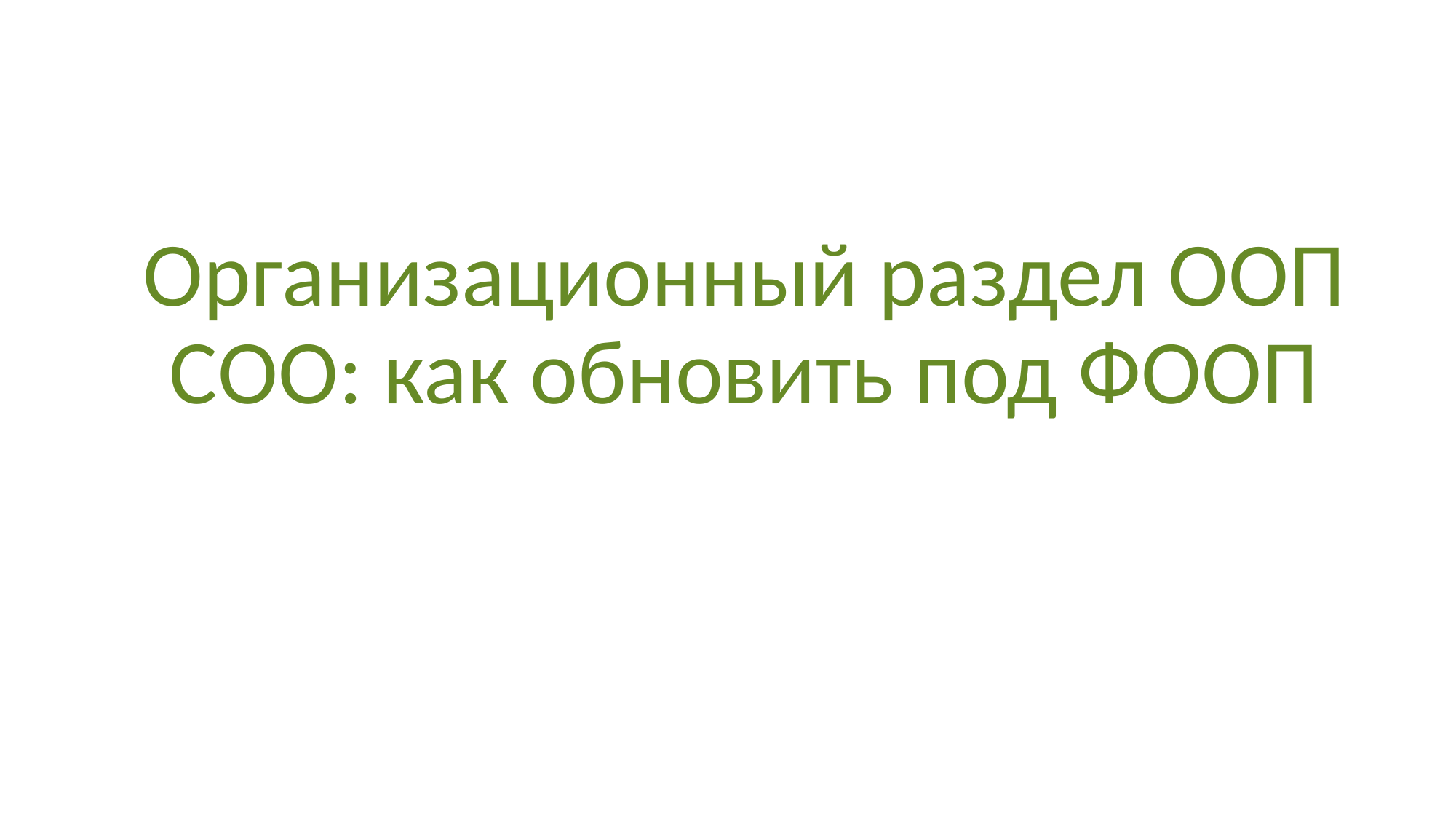

# Организационный раздел ООП СОО: как обновить под ФООП